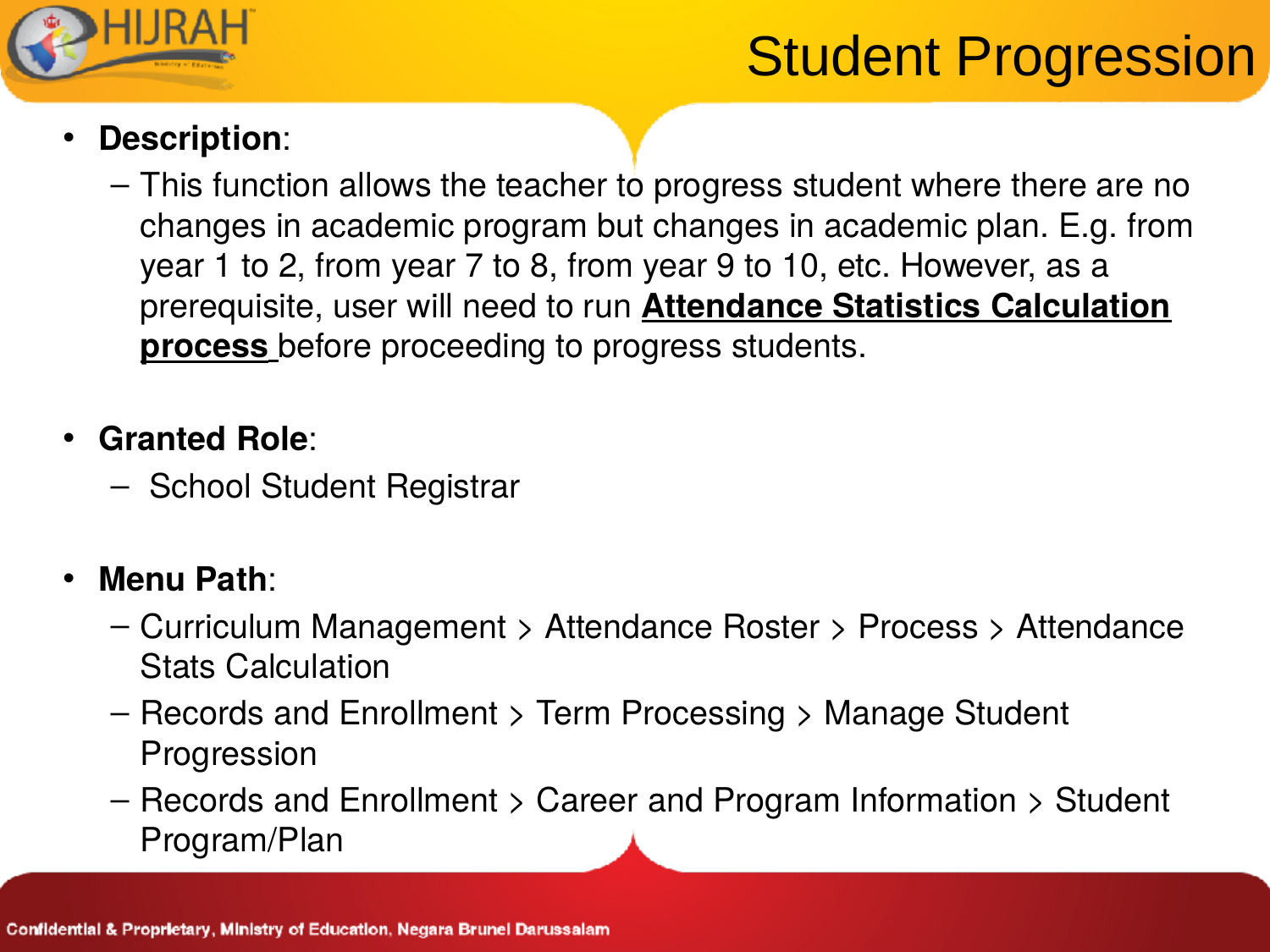

# Student Progression
Description:
This function allows the teacher to progress student where there are no changes in academic program but changes in academic plan. E.g. from year 1 to 2, from year 7 to 8, from year 9 to 10, etc. However, as a prerequisite, user will need to run Attendance Statistics Calculation process before proceeding to progress students.

Granted Role:
 School Student Registrar

Menu Path:
Curriculum Management > Attendance Roster > Process > Attendance Stats Calculation
Records and Enrollment > Term Processing > Manage Student Progression
Records and Enrollment > Career and Program Information > Student Program/Plan